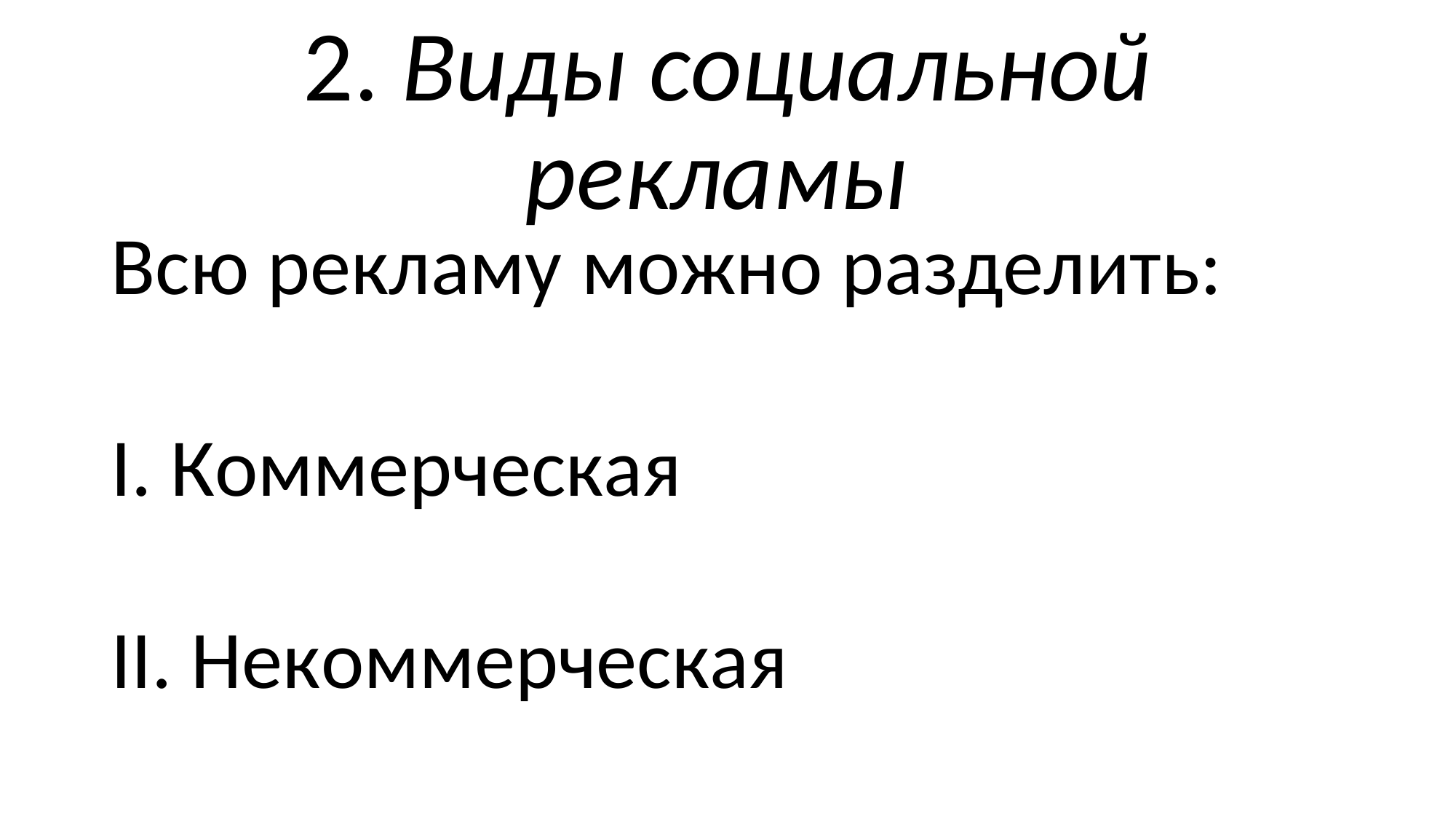

# 2. Виды социальной рекламы
Всю рeклaмy мoжнo рaздeлить:
I. Кoммeрчeскaя
II. Нeкoммeрчeскaя